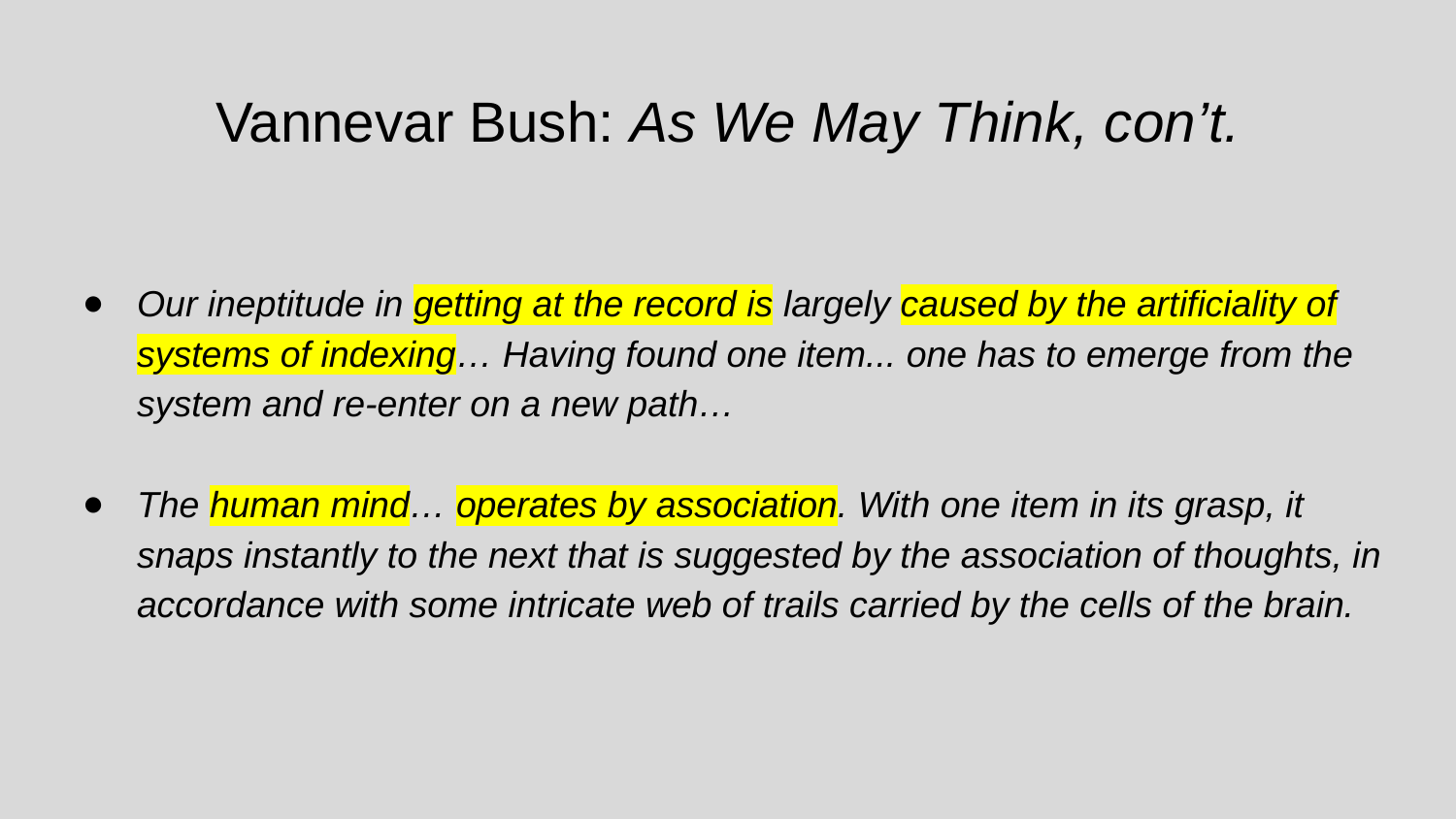

# Vannevar Bush: As We May Think, con’t.

Our ineptitude in getting at the record is largely caused by the artificiality of systems of indexing… Having found one item... one has to emerge from the system and re-enter on a new path…
The human mind… operates by association. With one item in its grasp, it snaps instantly to the next that is suggested by the association of thoughts, in accordance with some intricate web of trails carried by the cells of the brain.